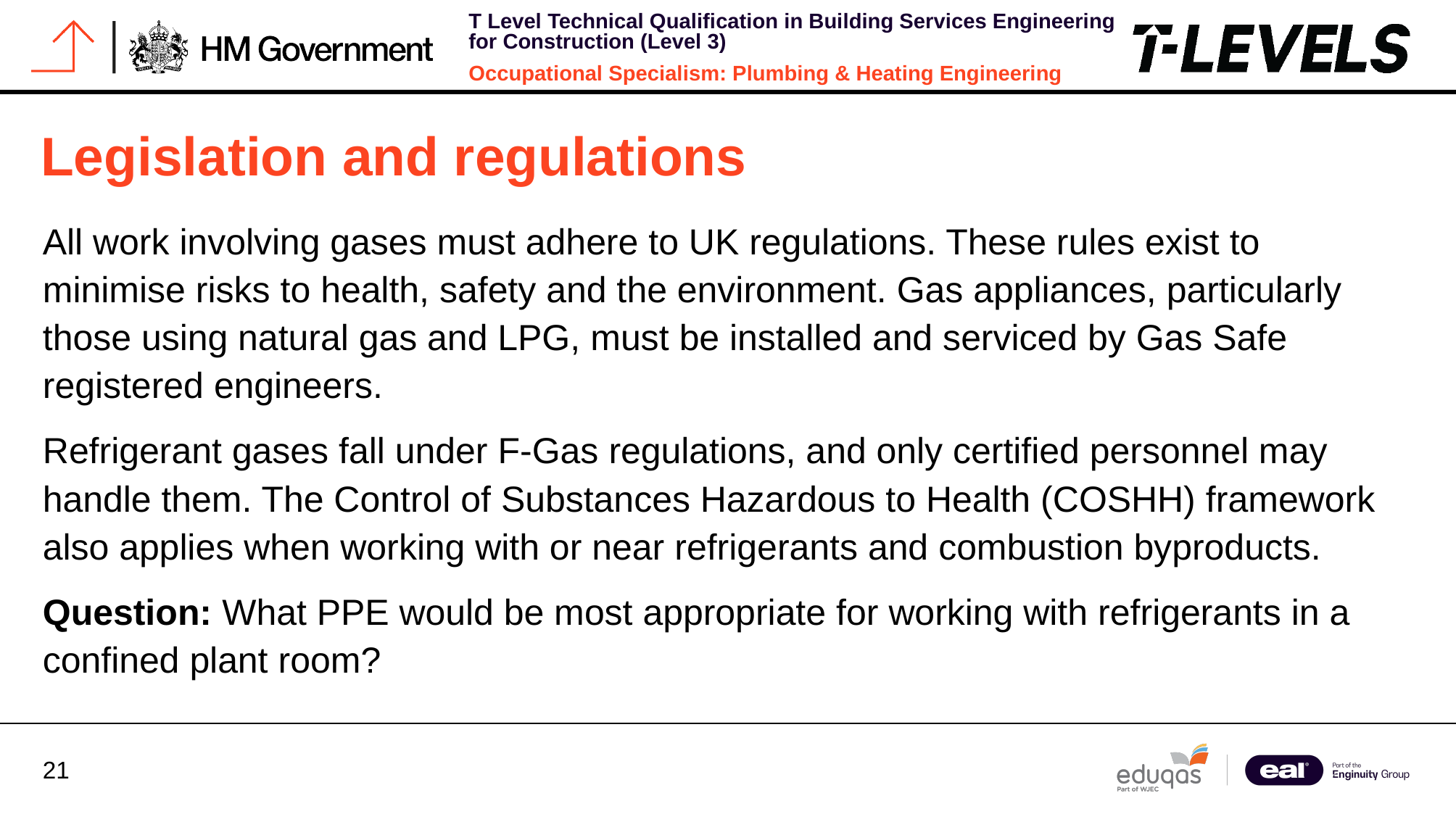

# Legislation and regulations
All work involving gases must adhere to UK regulations. These rules exist to minimise risks to health, safety and the environment. Gas appliances, particularly those using natural gas and LPG, must be installed and serviced by Gas Safe registered engineers.
Refrigerant gases fall under F-Gas regulations, and only certified personnel may handle them. The Control of Substances Hazardous to Health (COSHH) framework also applies when working with or near refrigerants and combustion byproducts.
Question: What PPE would be most appropriate for working with refrigerants in a confined plant room?